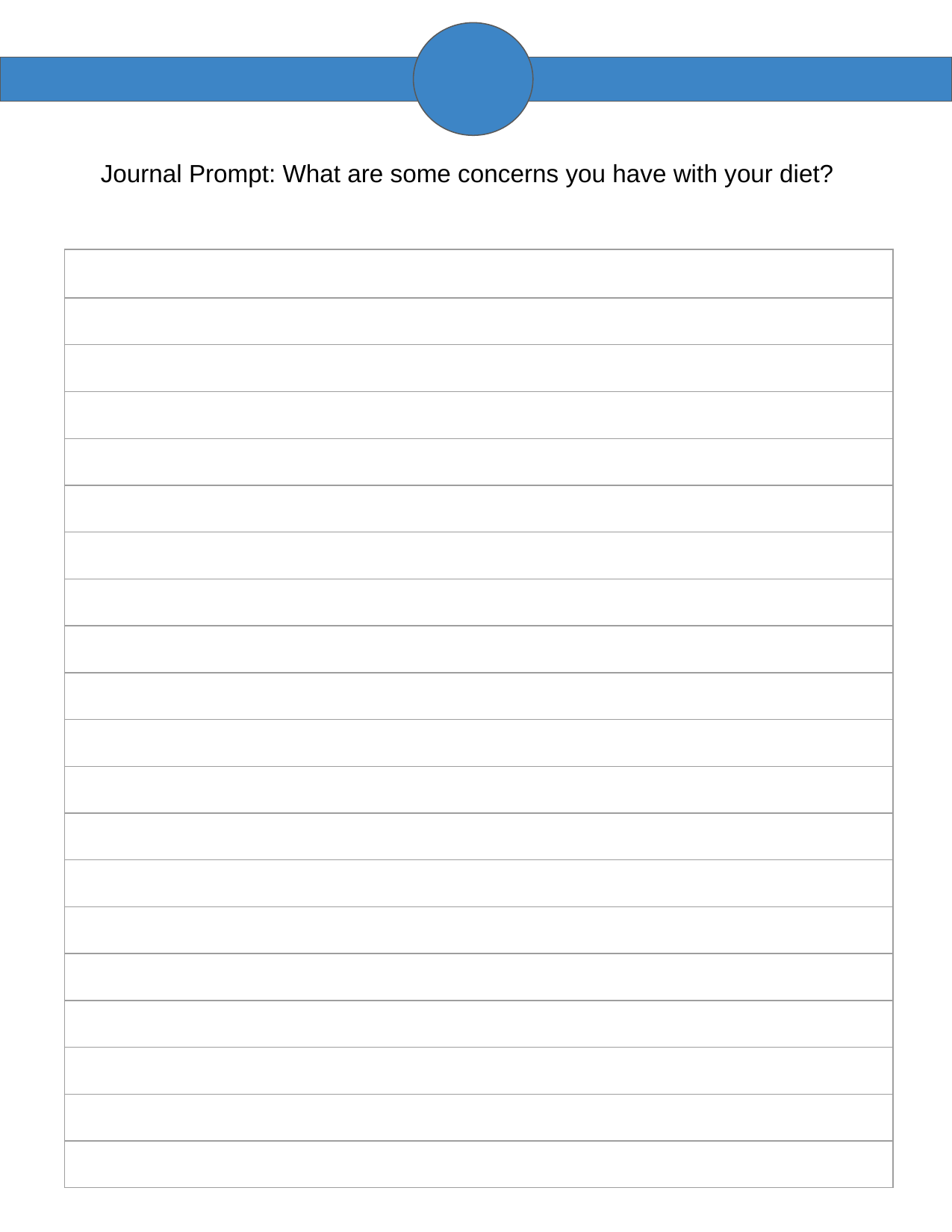

Journal Prompt: What are some concerns you have with your diet?
|  |
| --- |
|  |
|  |
|  |
|  |
|  |
|  |
|  |
|  |
|  |
|  |
|  |
|  |
|  |
|  |
|  |
|  |
|  |
|  |
|  |